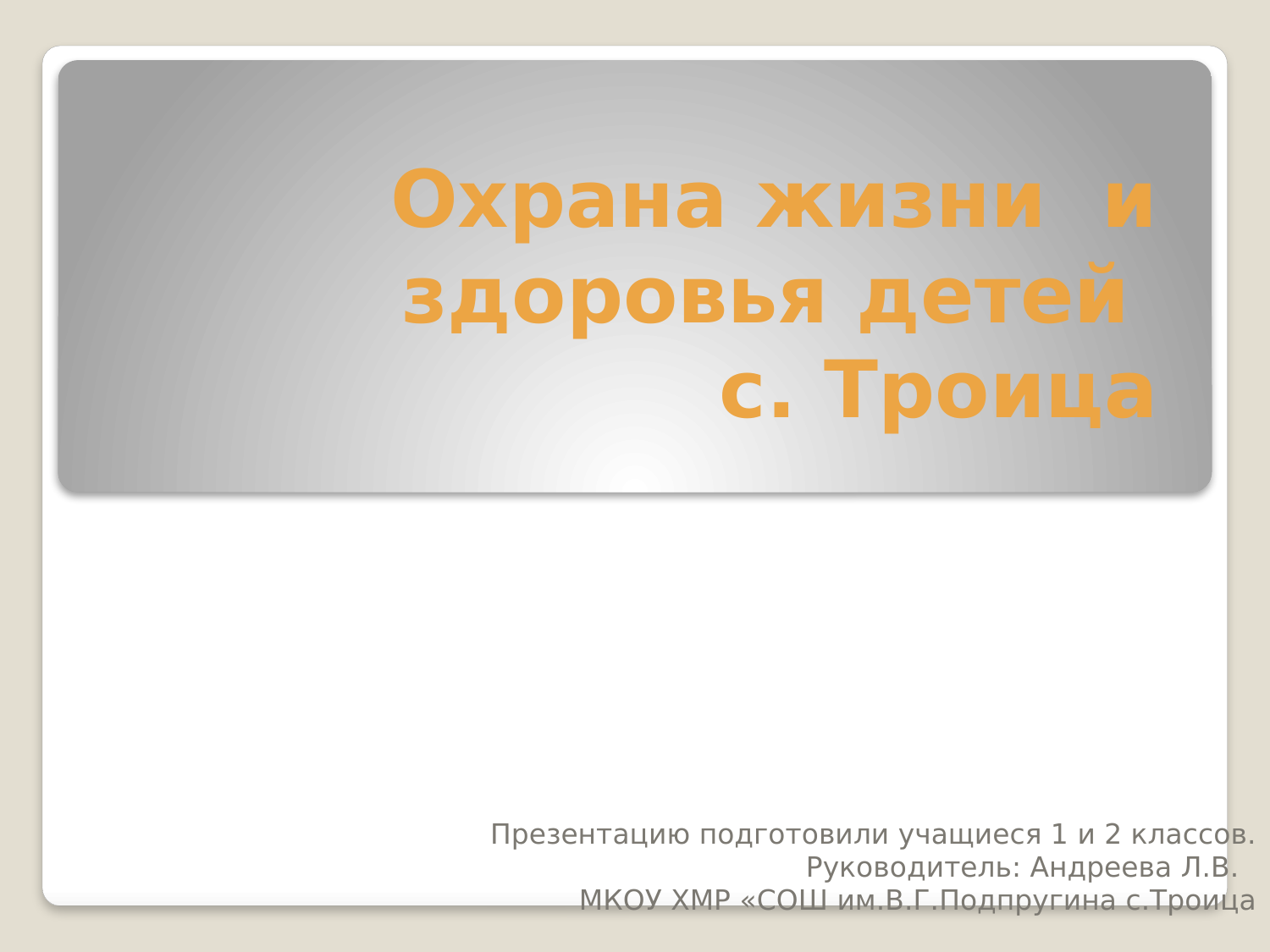

# Охрана жизни  и здоровья детей с. Троица
Презентацию подготовили учащиеся 1 и 2 классов.
Руководитель: Андреева Л.В.
МКОУ ХМР «СОШ им.В.Г.Подпругина с.Троица